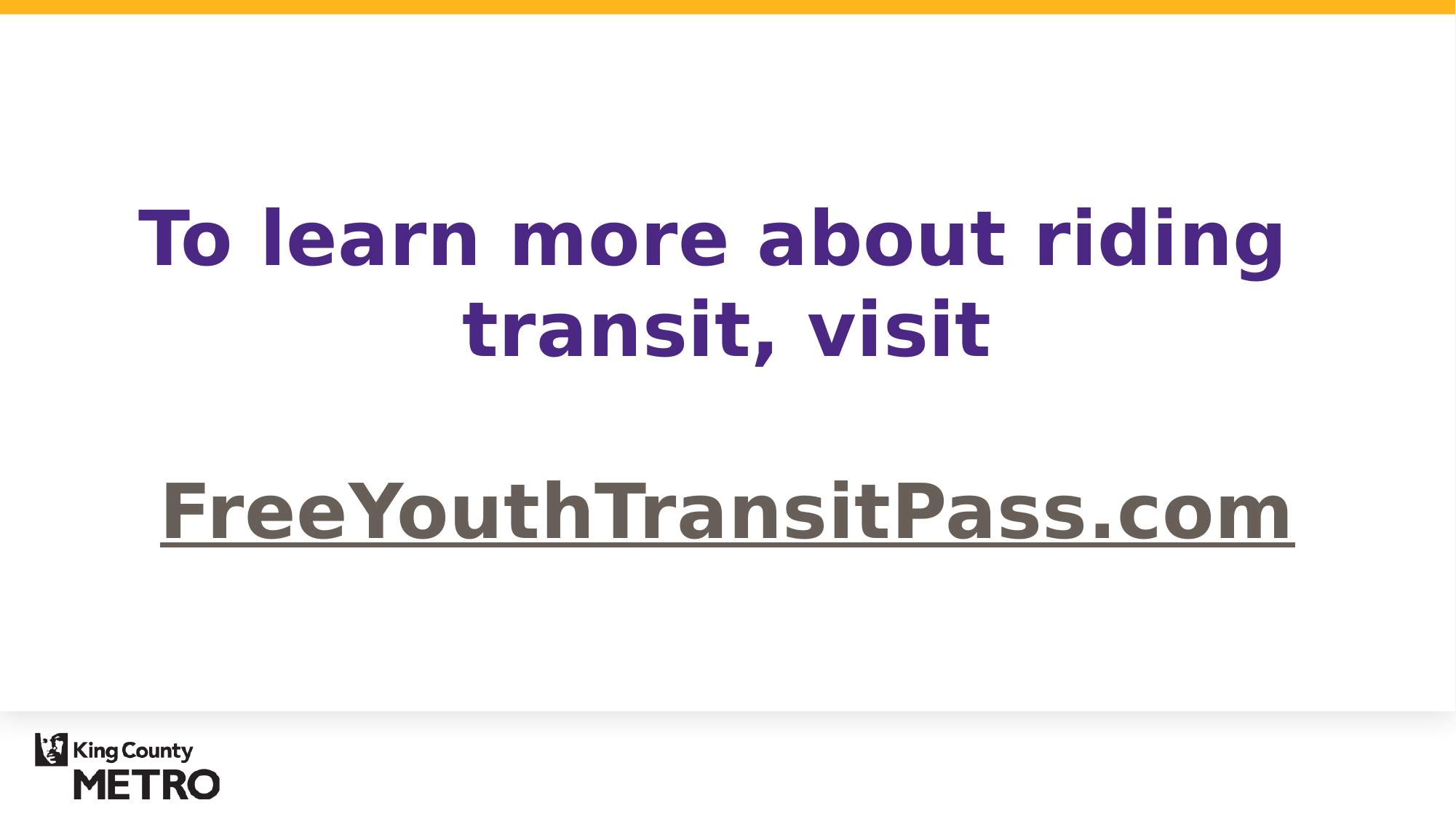

To learn more about riding
transit, visit
FreeYouthTransitPass.com